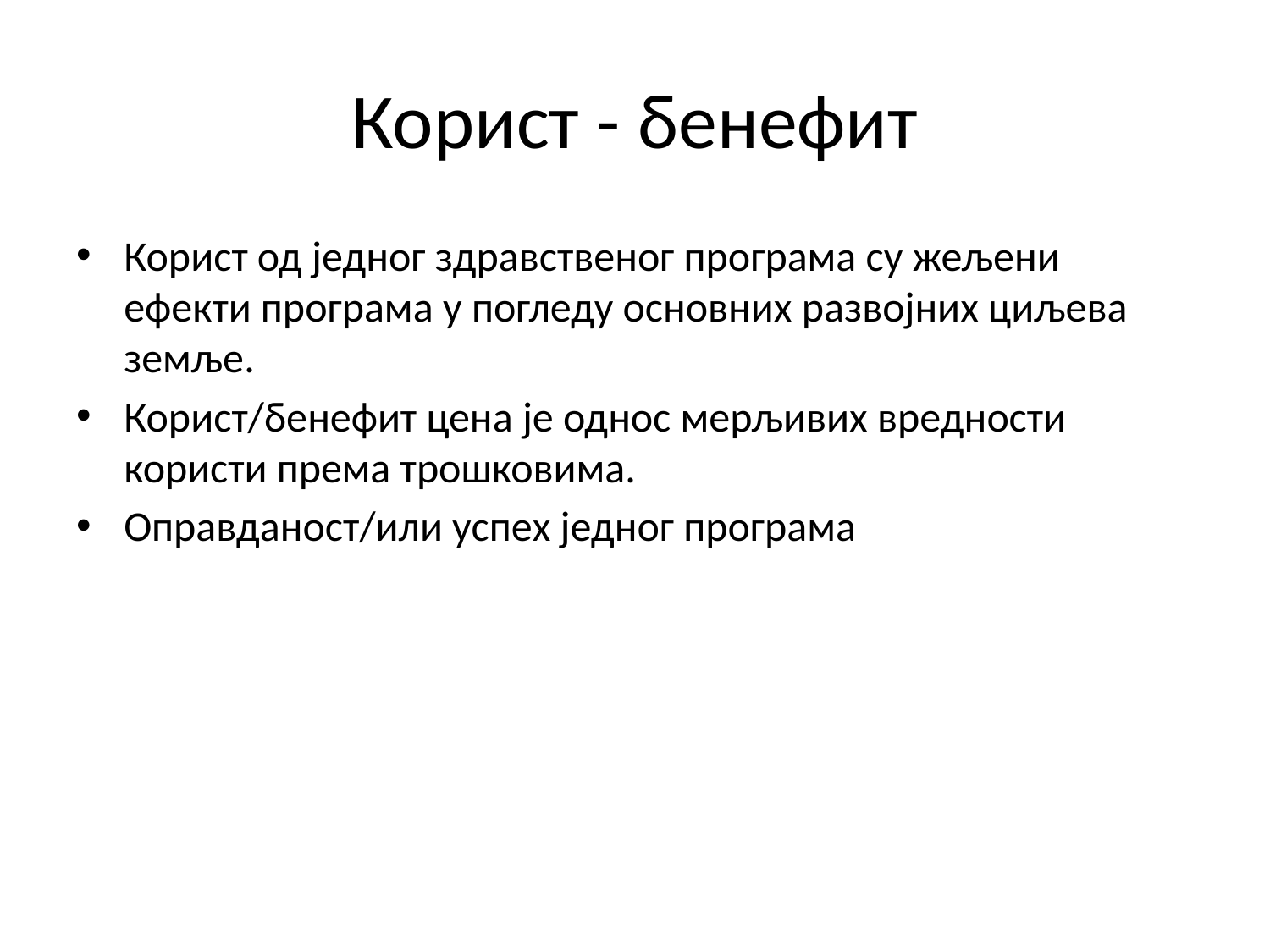

# Корист - бенефит
Корист од једног здравственог програма су жељени ефекти програма у погледу основних развојних циљева земље.
Корист/бенефит цена је однос мерљивих вредности користи према трошковима.
Оправданост/или успех једног програма